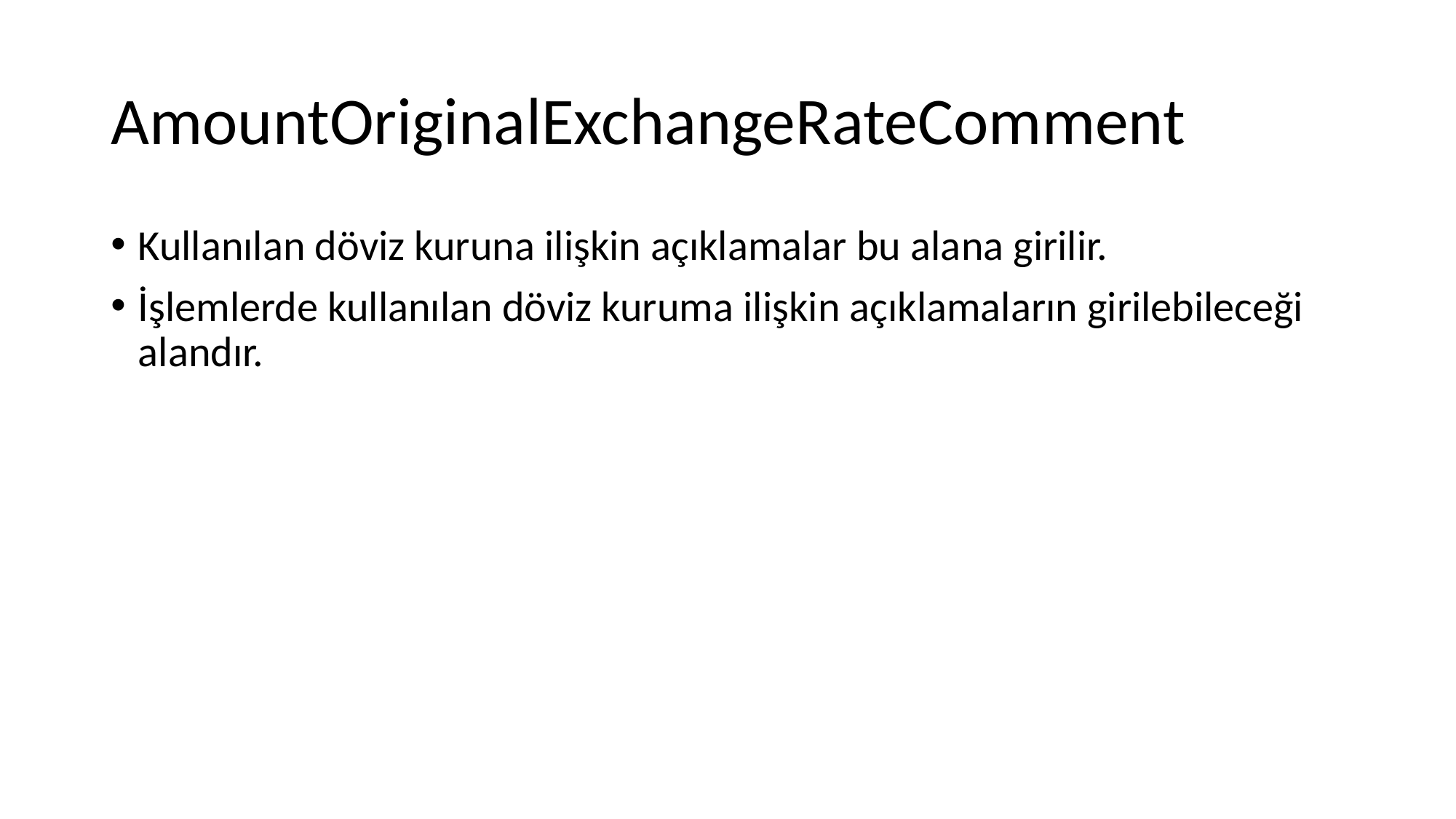

# AmountOriginalExchangeRateComment
Kullanılan döviz kuruna ilişkin açıklamalar bu alana girilir.
İşlemlerde kullanılan döviz kuruma ilişkin açıklamaların girilebileceği alandır.